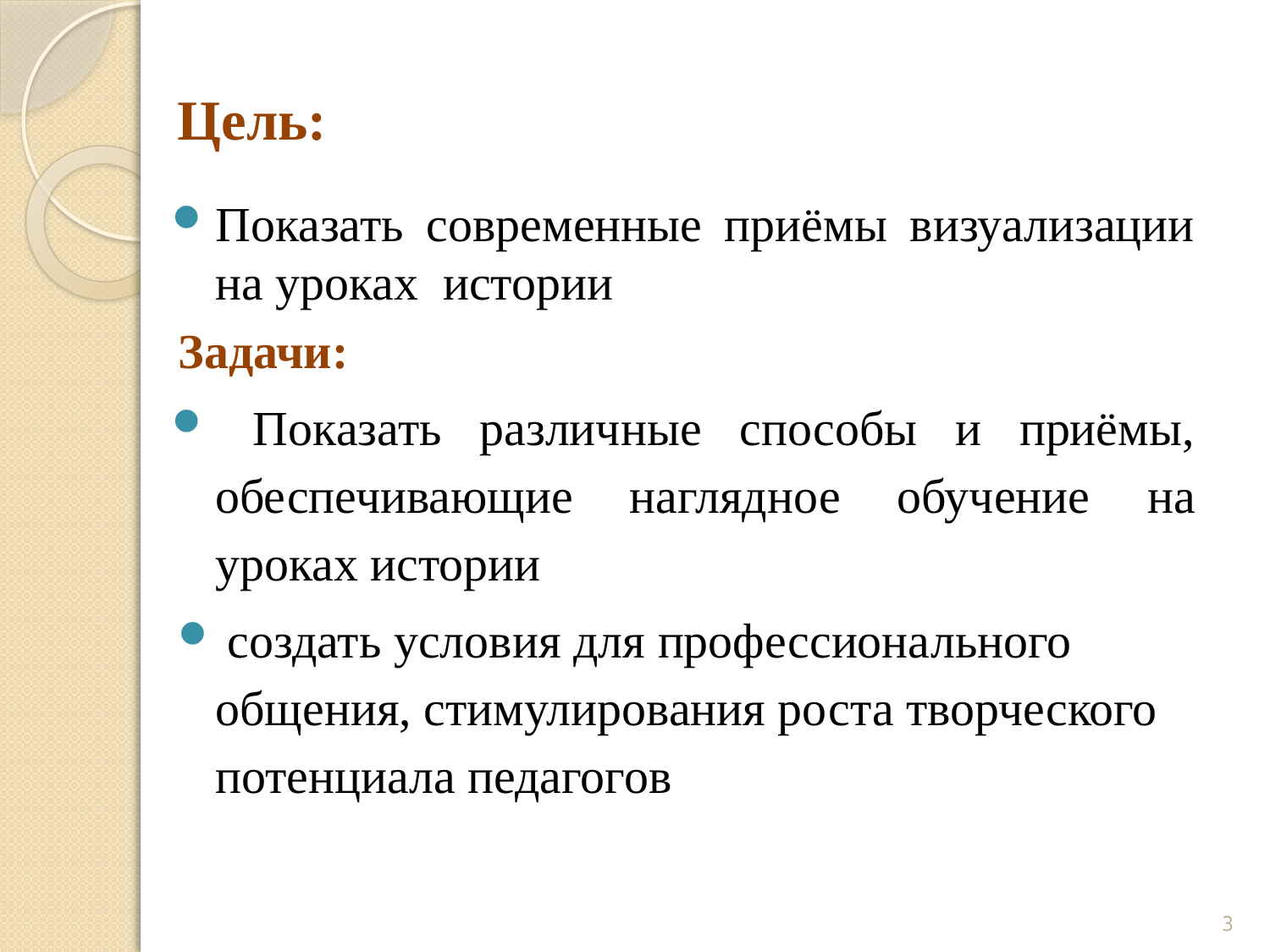

# Цель:
Показать современные приёмы визуализации на уроках  истории
Задачи:
 Показать различные способы и приёмы, обеспечивающие наглядное обучение на уроках истории
 создать условия для профессионального общения, стимулирования роста творческого потенциала педагогов

3